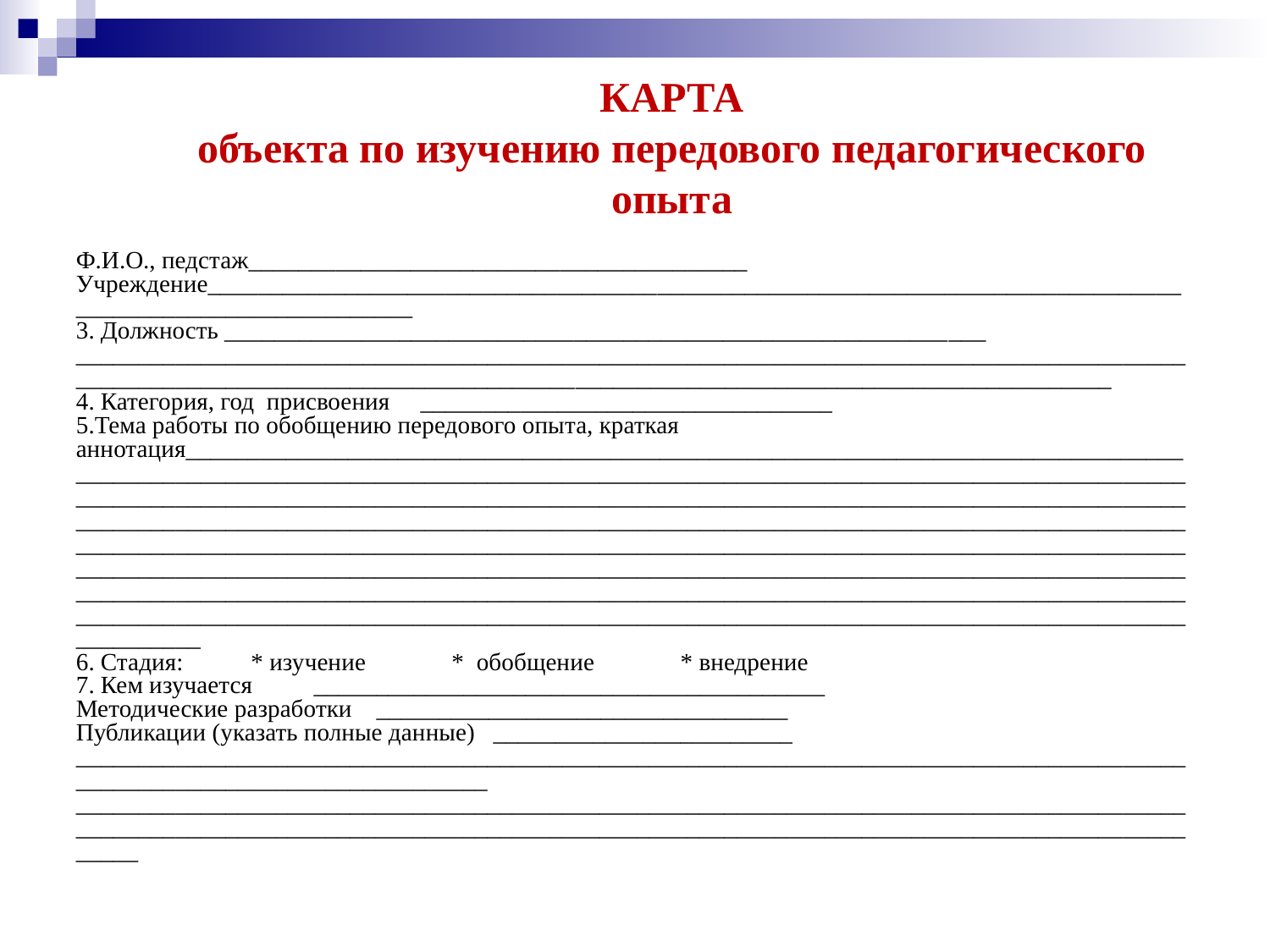

КАРТА
объекта по изучению передового педагогического опыта
Ф.И.О., педстаж________________________________________
Учреждение_________________________________________________________________________________________________________
3. Должность _____________________________________________________________
____________________________________________________________________________________________________________________________________________________________________________
4. Категория, год  присвоения     _________________________________
5.Тема работы по обобщению передового опыта, краткая аннотация_________________________________________________________________________________________________________________________________________________________________________________________________________________________________________________________________________________________________________________________________________________________________________________________________________________________________________________________________________________________________________________________________________________________________________________________________________________________________________________________________________________________________________________________________________
6. Стадия:           * изучение              *  обобщение              * внедрение
7. Кем изучается          _________________________________________
Методические разработки    _________________________________
Публикации (указать полные данные)   ________________________
__________________________________________________________________________________________________________________________
_______________________________________________________________________________________________________________________________________________________________________________________